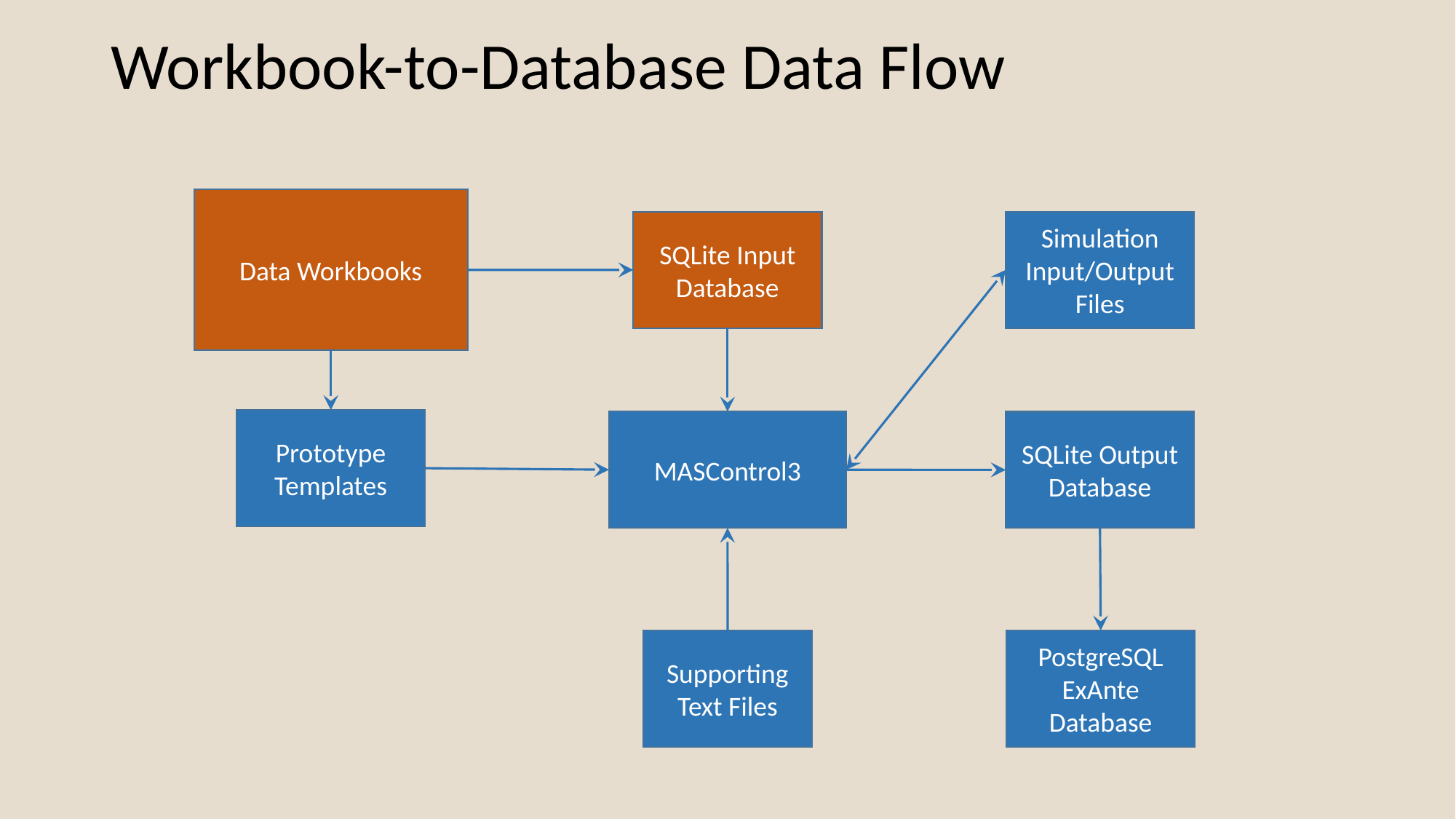

# Workbook-to-Database Data Flow

Data Workbooks
SQLite Input Database
Simulation Input/Output Files
Prototype Templates
MASControl3
SQLite Output Database
PostgreSQL ExAnte Database
Supporting Text Files